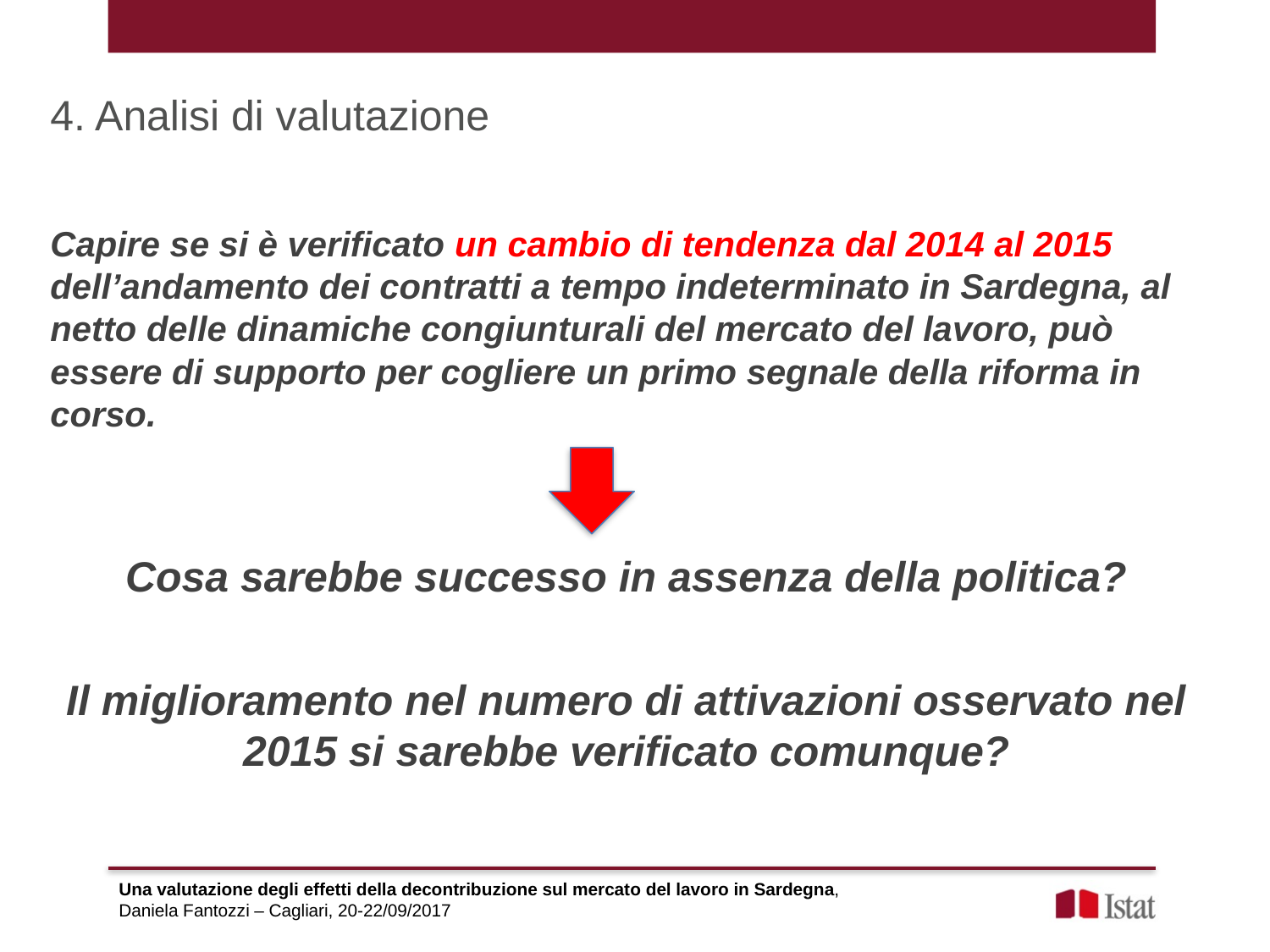

4. Analisi di valutazione

Capire se si è verificato un cambio di tendenza dal 2014 al 2015 dell’andamento dei contratti a tempo indeterminato in Sardegna, al netto delle dinamiche congiunturali del mercato del lavoro, può essere di supporto per cogliere un primo segnale della riforma in corso.

Cosa sarebbe successo in assenza della politica?

Il miglioramento nel numero di attivazioni osservato nel 2015 si sarebbe verificato comunque?

Una valutazione degli effetti della decontribuzione sul mercato del lavoro in Sardegna,
Daniela Fantozzi – Cagliari, 20-22/09/2017